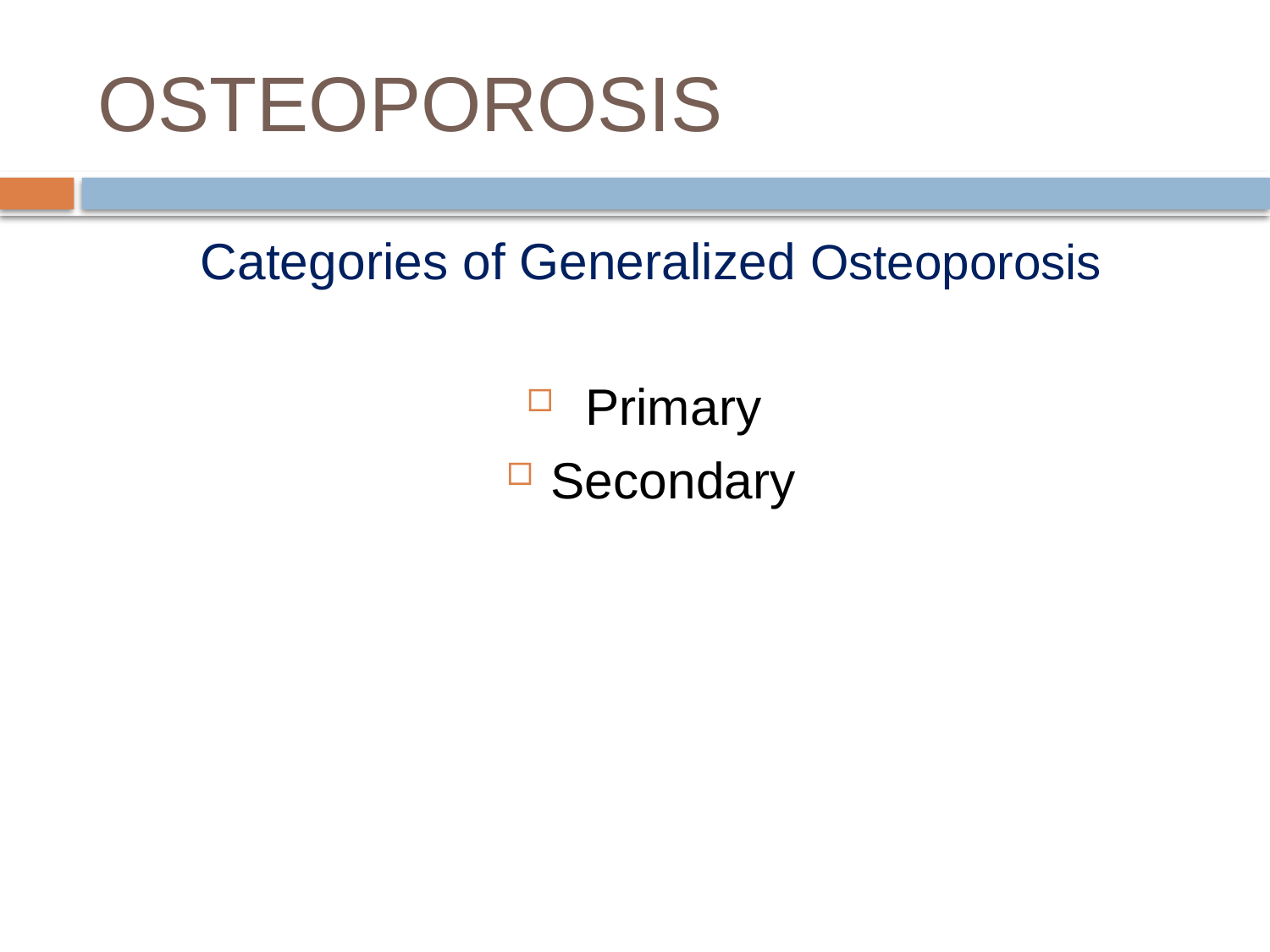

# OSTEOPOROSIS
Categories of Generalized Osteoporosis

 Primary
Secondary